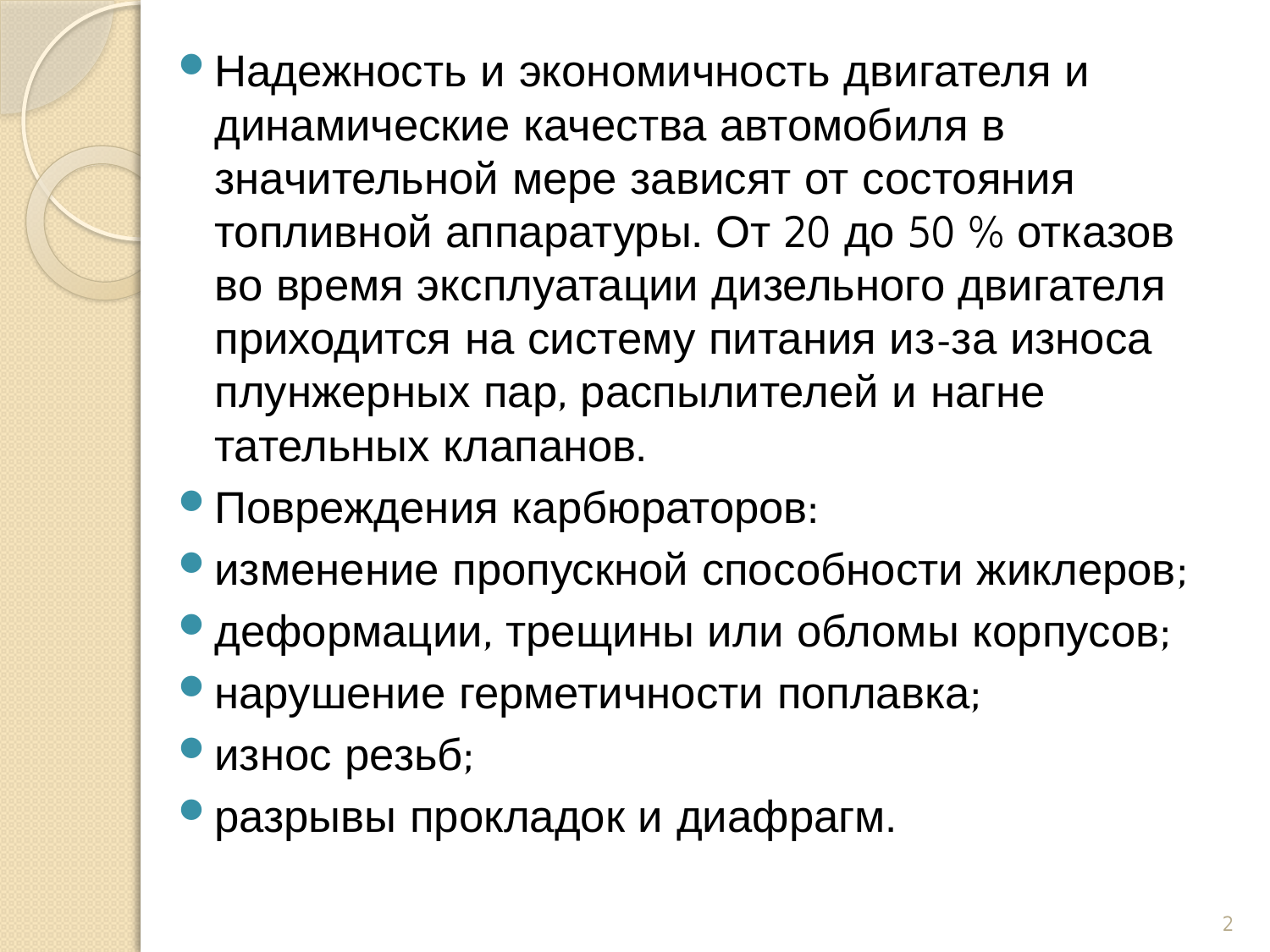

Надежность и экономичность двигателя и динамические качества автомобиля в значительной мере зависят от состоя­ния топливной аппаратуры. От 20 до 50 % отказов во время эксплуатации дизельного двигателя приходится на систему питания из-за износа плунжерных пар, распылителей и нагне­тательных клапанов.
Повреждения карбюраторов:
изменение пропускной способности жиклеров;
деформации, трещины или обломы корпусов;
нарушение герметичности поплавка;
износ резьб;
разрывы прокладок и диафрагм.

2